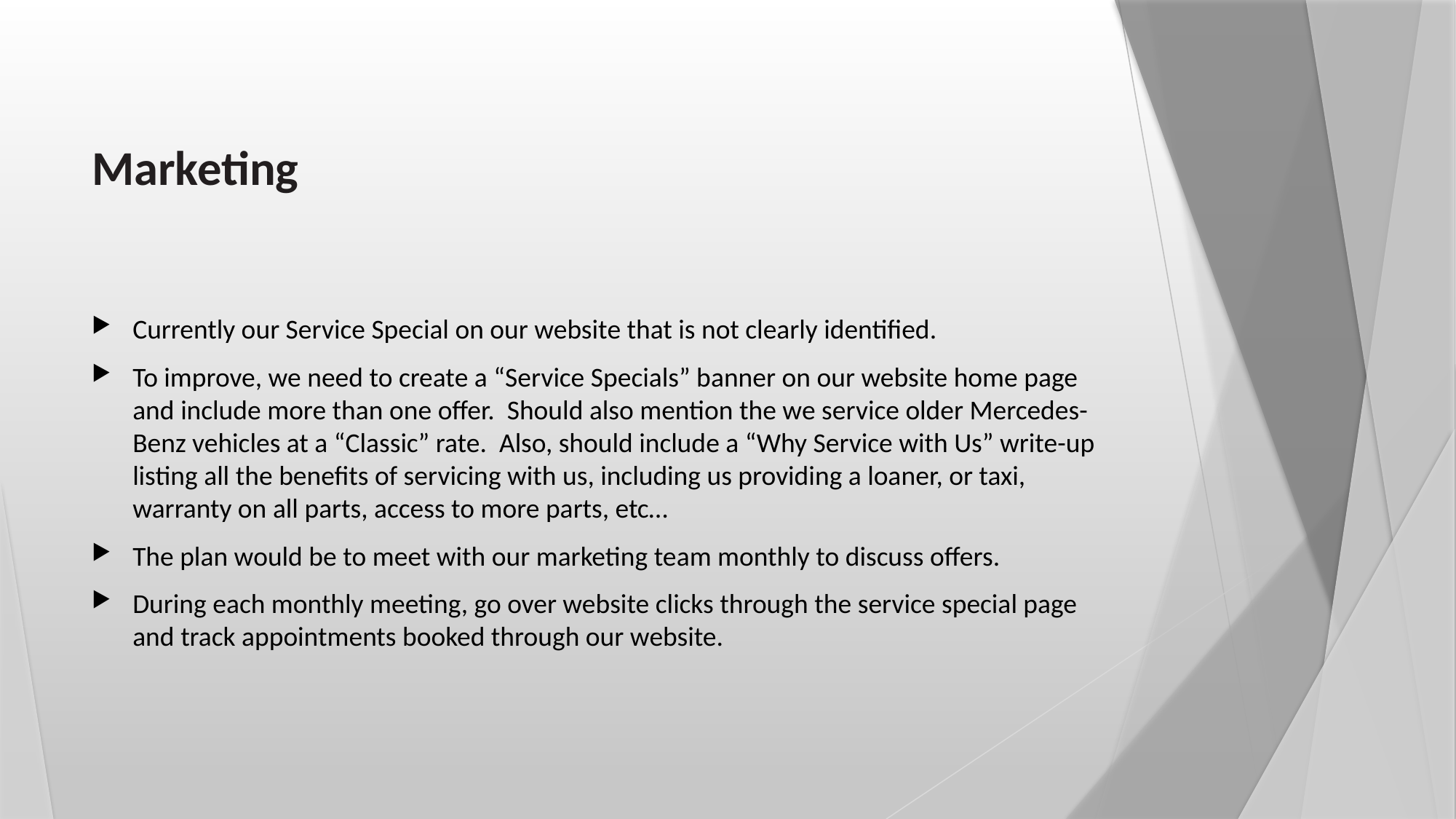

# Marketing

Currently our Service Special on our website that is not clearly identified.
To improve, we need to create a “Service Specials” banner on our website home page and include more than one offer.  Should also mention the we service older Mercedes-Benz vehicles at a “Classic” rate.  Also, should include a “Why Service with Us” write-up listing all the benefits of servicing with us, including us providing a loaner, or taxi, warranty on all parts, access to more parts, etc…
The plan would be to meet with our marketing team monthly to discuss offers.
During each monthly meeting, go over website clicks through the service special page and track appointments booked through our website.